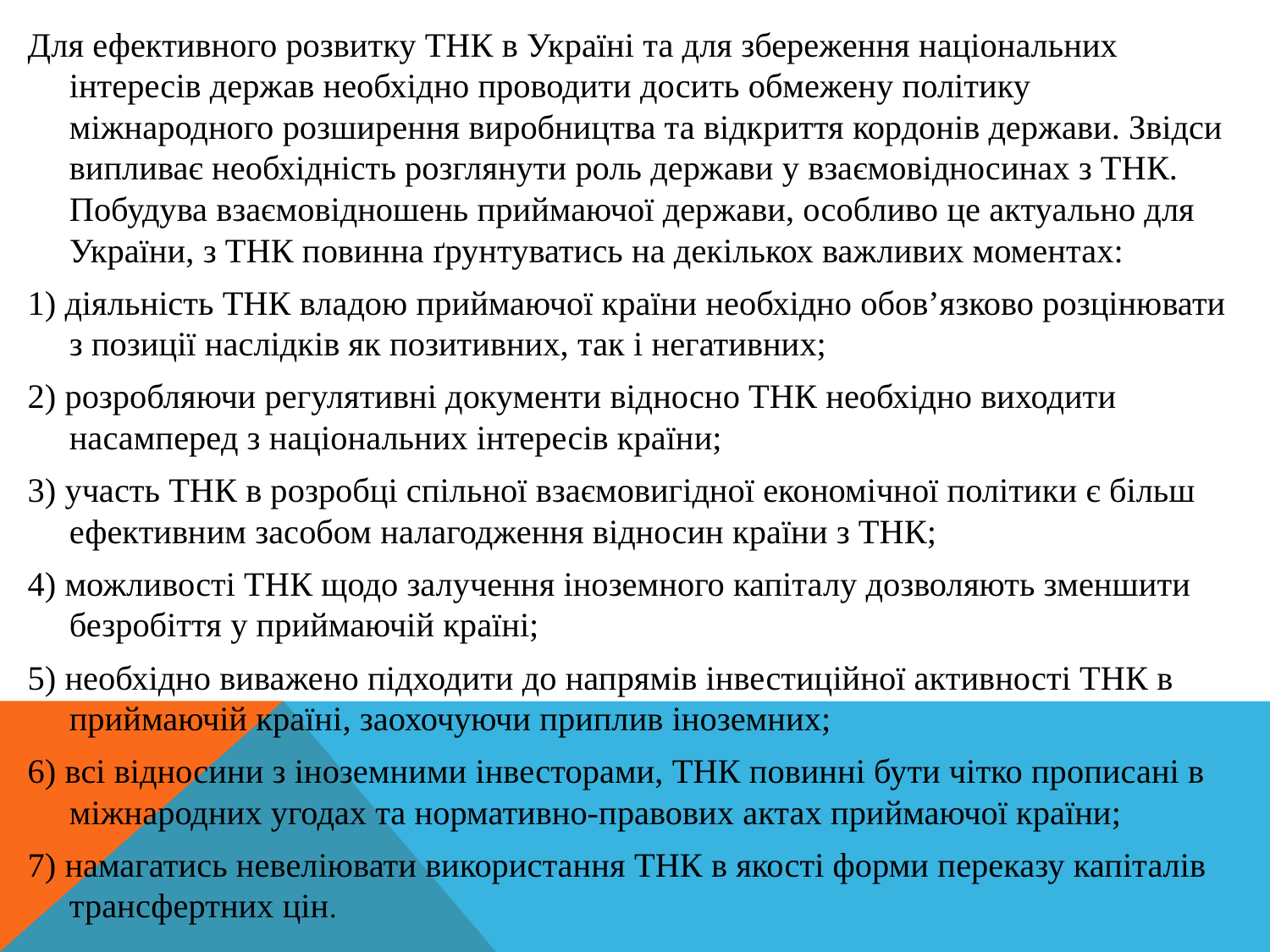

Для ефективного розвитку ТНК в Україні та для збереження національних інтересів держав необхідно проводити досить обмежену політику міжнародного розширення виробництва та відкриття кордонів держави. Звідси випливає необхідність розглянути роль держави у взаємовідносинах з ТНК. Побудува взаємовідношень приймаючої держави, особливо це актуально для України, з ТНК повинна ґрунтуватись на декількох важливих моментах:
1) діяльність ТНК владою приймаючої країни необхідно обов’язково розцінювати з позиції наслідків як позитивних, так і негативних;
2) розробляючи регулятивні документи відносно ТНК необхідно виходити насамперед з національних інтересів країни;
3) участь ТНК в розробці спільної взаємовигідної економічної політики є більш ефективним засобом налагодження відносин країни з ТНК;
4) можливості ТНК щодо залучення іноземного капіталу дозволяють зменшити безробіття у приймаючій країні;
5) необхідно виважено підходити до напрямів інвестиційної активності ТНК в приймаючій країні, заохочуючи приплив іноземних;
6) всі відносини з іноземними інвесторами, ТНК повинні бути чітко прописані в міжнародних угодах та нормативно-правових актах приймаючої країни;
7) намагатись невеліювати використання ТНК в якості форми переказу капіталів трансфертних цін.